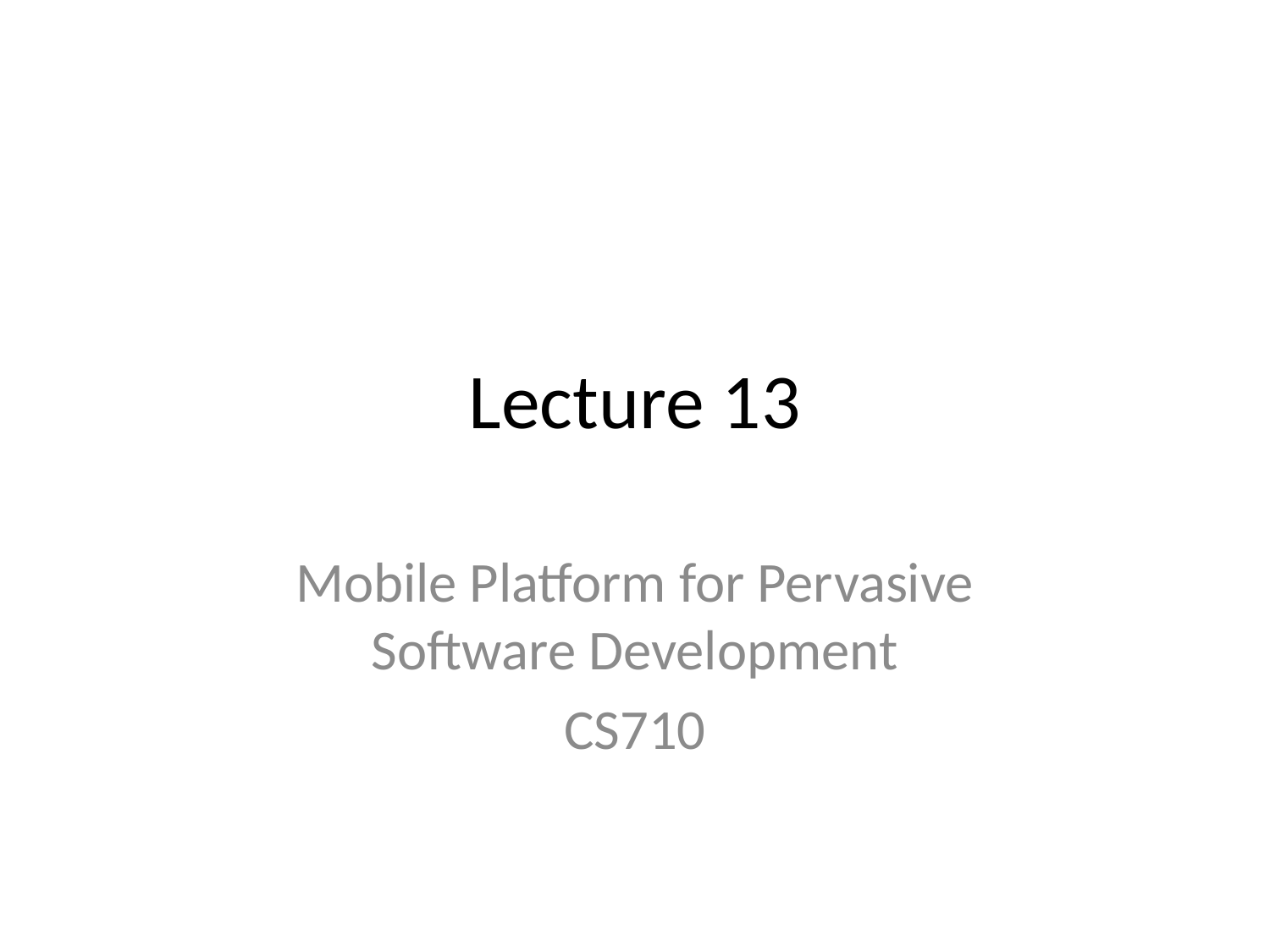

# Lecture 13
Mobile Platform for Pervasive Software Development
CS710